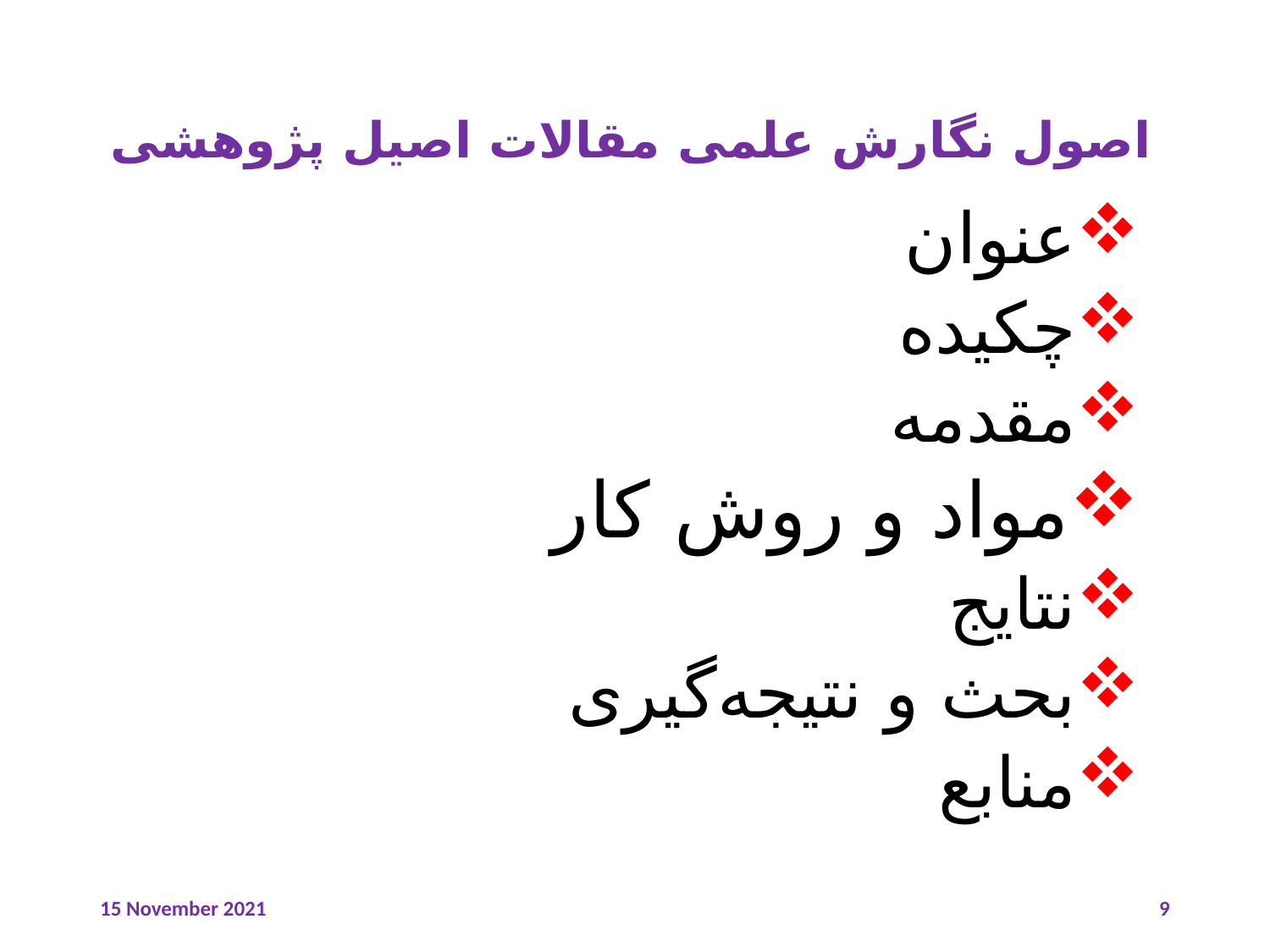

# اصول نگارش علمی مقالات اصیل پژوهشی

عنوان
چکیده
مقدمه
مواد و روش کار
نتایج
بحث و نتیجه‌گیری
منابع

15 November 2021

salman.khazaei61@gmail.com
22
9